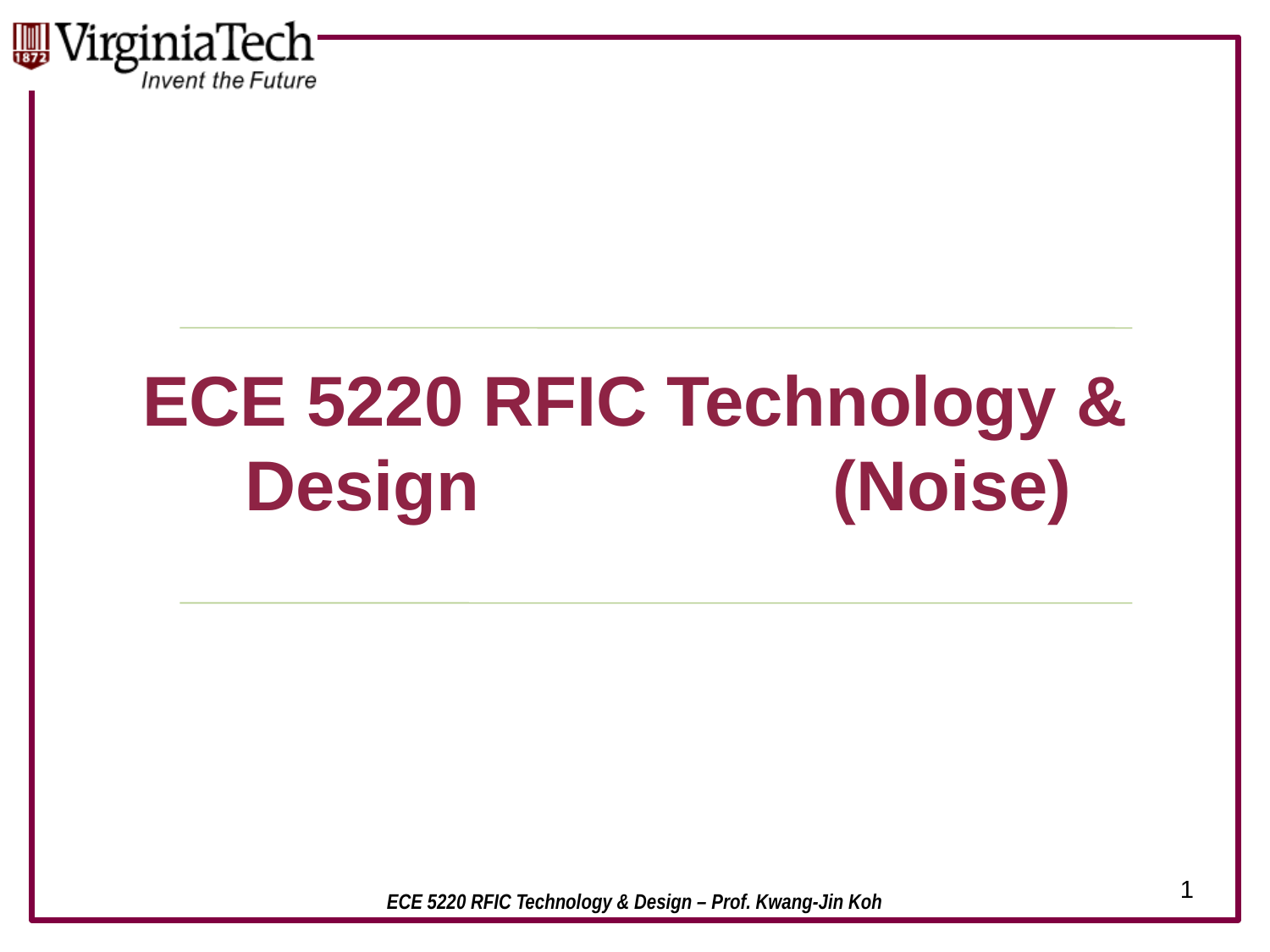

ECE 5220 RFIC Technology & Design                  (Noise)

1